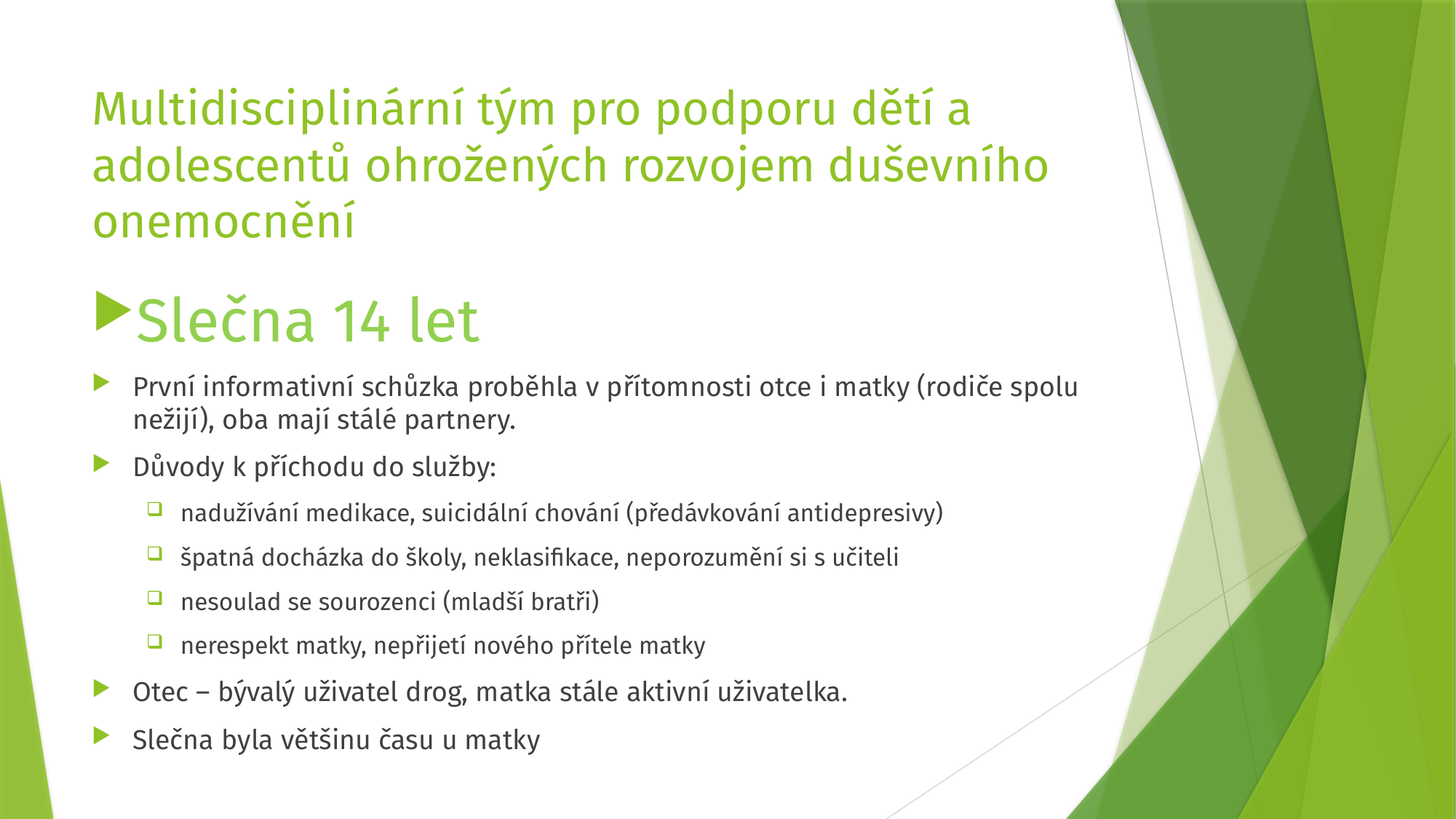

# Multidisciplinární tým pro podporu dětí a adolescentů ohrožených rozvojem duševního onemocnění
Slečna 14 let
První informativní schůzka proběhla v přítomnosti otce i matky (rodiče spolu nežijí), oba mají stálé partnery.
Důvody k příchodu do služby:
nadužívání medikace, suicidální chování (předávkování antidepresivy)
špatná docházka do školy, neklasifikace, neporozumění si s učiteli
nesoulad se sourozenci (mladší bratři)
nerespekt matky, nepřijetí nového přítele matky
Otec – bývalý uživatel drog, matka stále aktivní uživatelka.
Slečna byla většinu času u matky